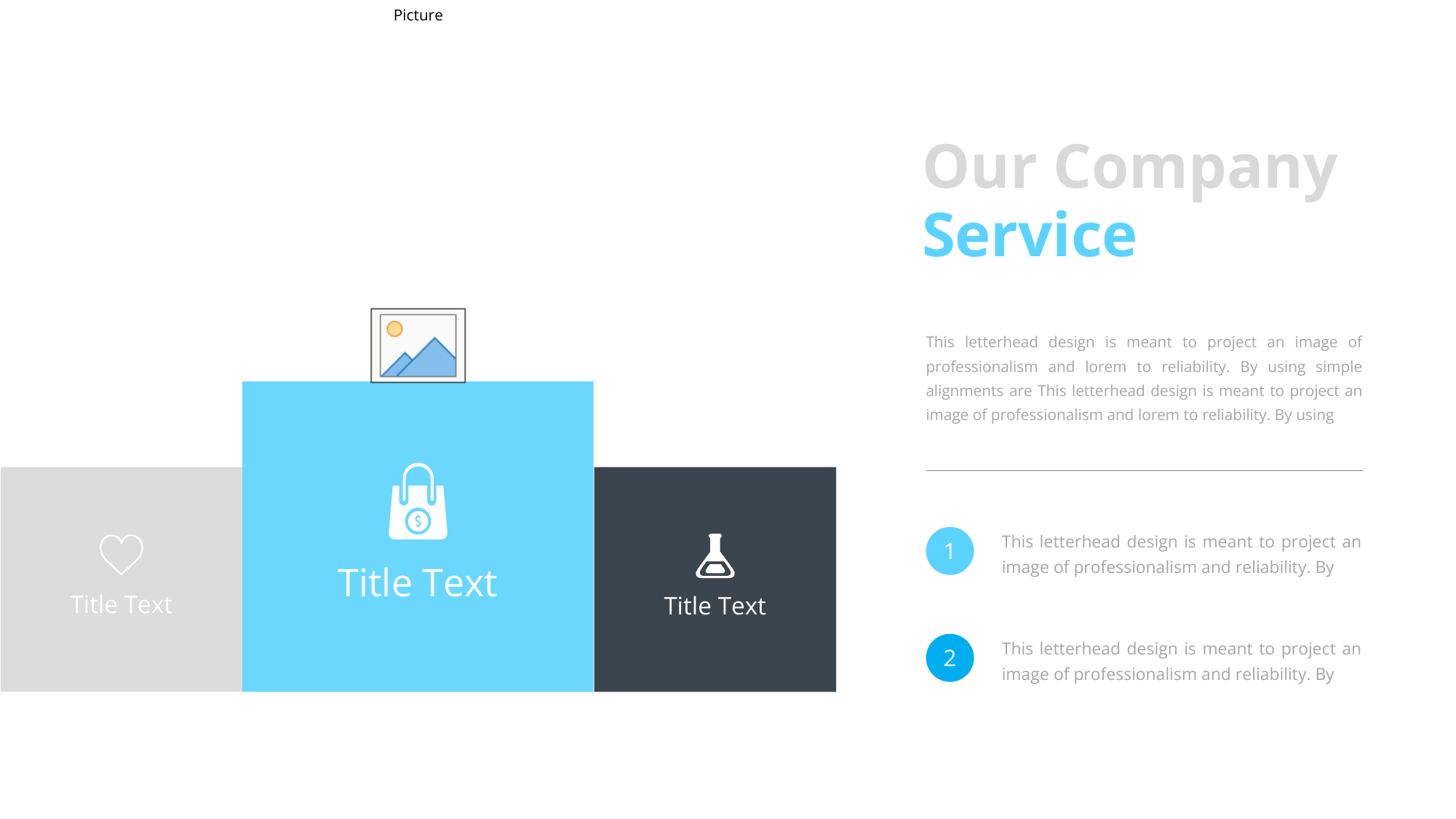

Our Company
Service
This letterhead design is meant to project an image of professionalism and lorem to reliability. By using simple alignments are This letterhead design is meant to project an image of professionalism and lorem to reliability. By using

Title Text

This letterhead design is meant to project an image of professionalism and reliability. By

1
This letterhead design is meant to project an image of professionalism and reliability. By

2

Title Text

Title Text
6